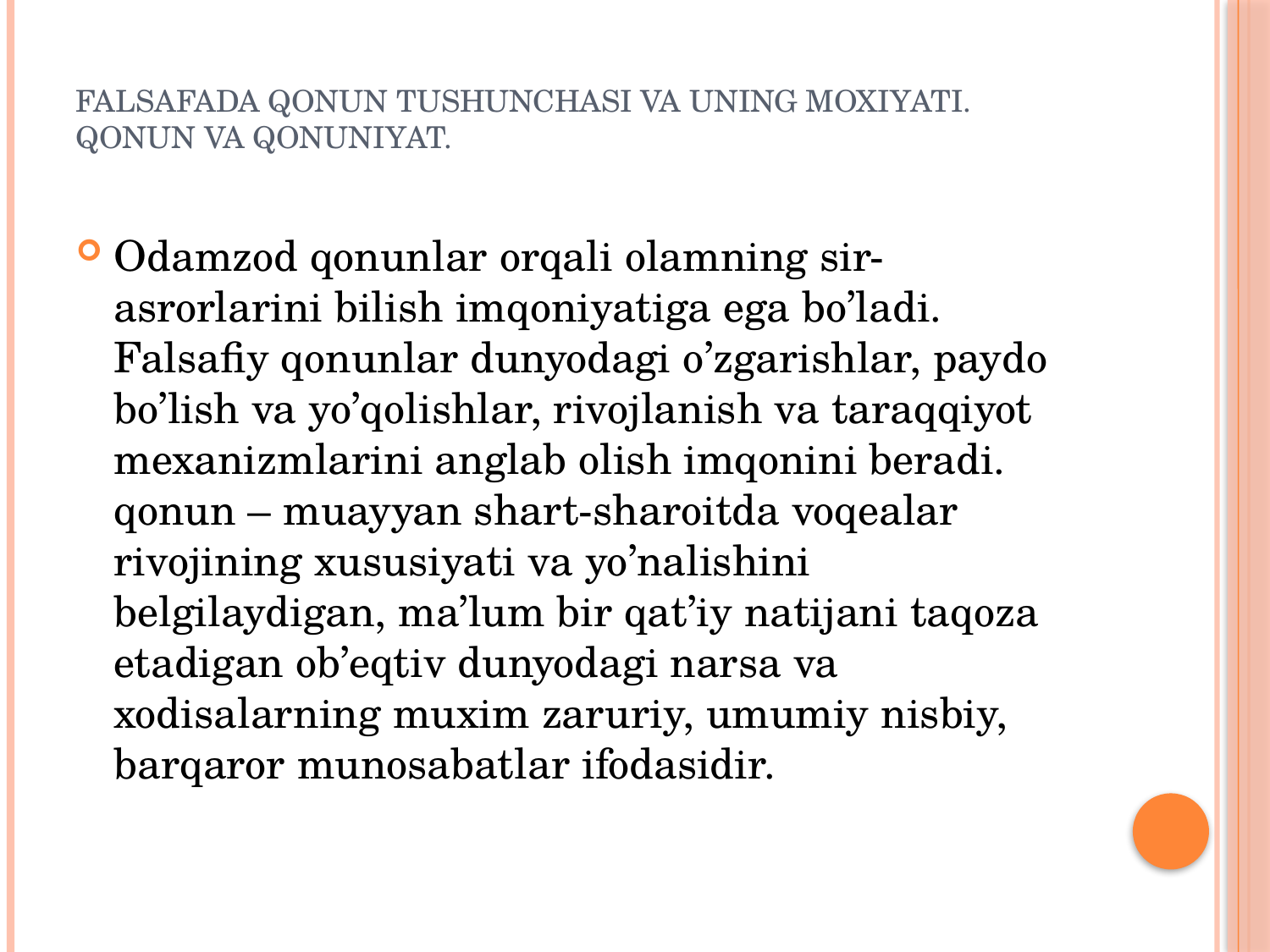

# Falsafada qonun tushunchasi va uning moxiyati. Qonun va qonuniyat.
Odamzod qonunlar orqali olamning sir-asrorlarini bilish imqoniyatiga ega bo’ladi. Falsafiy qonunlar dunyodagi o’zgarishlar, paydo bo’lish va yo’qolishlar, rivojlanish va taraqqiyot mexanizmlarini anglab olish imqonini beradi. qonun – muayyan shart-sharoitda voqealar rivojining xususiyati va yo’nalishini belgilaydigan, ma’lum bir qat’iy natijani taqoza etadigan ob’eqtiv dunyodagi narsa va xodisalarning muxim zaruriy, umumiy nisbiy, barqaror munosabatlar ifodasidir.